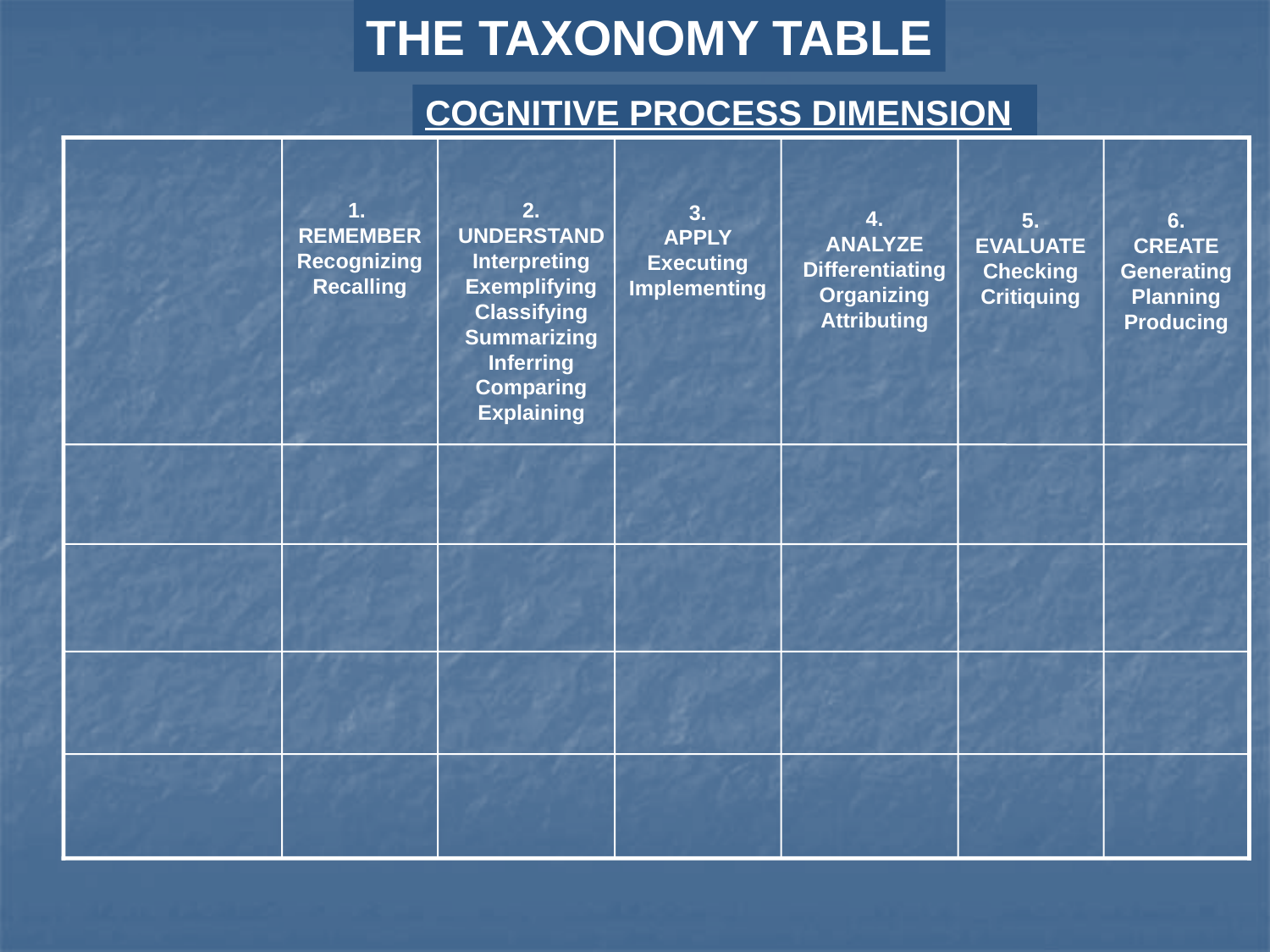

THE TAXONOMY TABLE
COGNITIVE PROCESS DIMENSION

1.
REMEMBER
Recognizing
Recalling

2.
UNDERSTAND
Interpreting
Exemplifying
Classifying
Summarizing
Inferring
Comparing
Explaining
3.
APPLY
Executing
Implementing
4.
ANALYZE
Differentiating
Organizing
Attributing
5.
EVALUATE
Checking
Critiquing

6.
CREATE
Generating
Planning
Producing